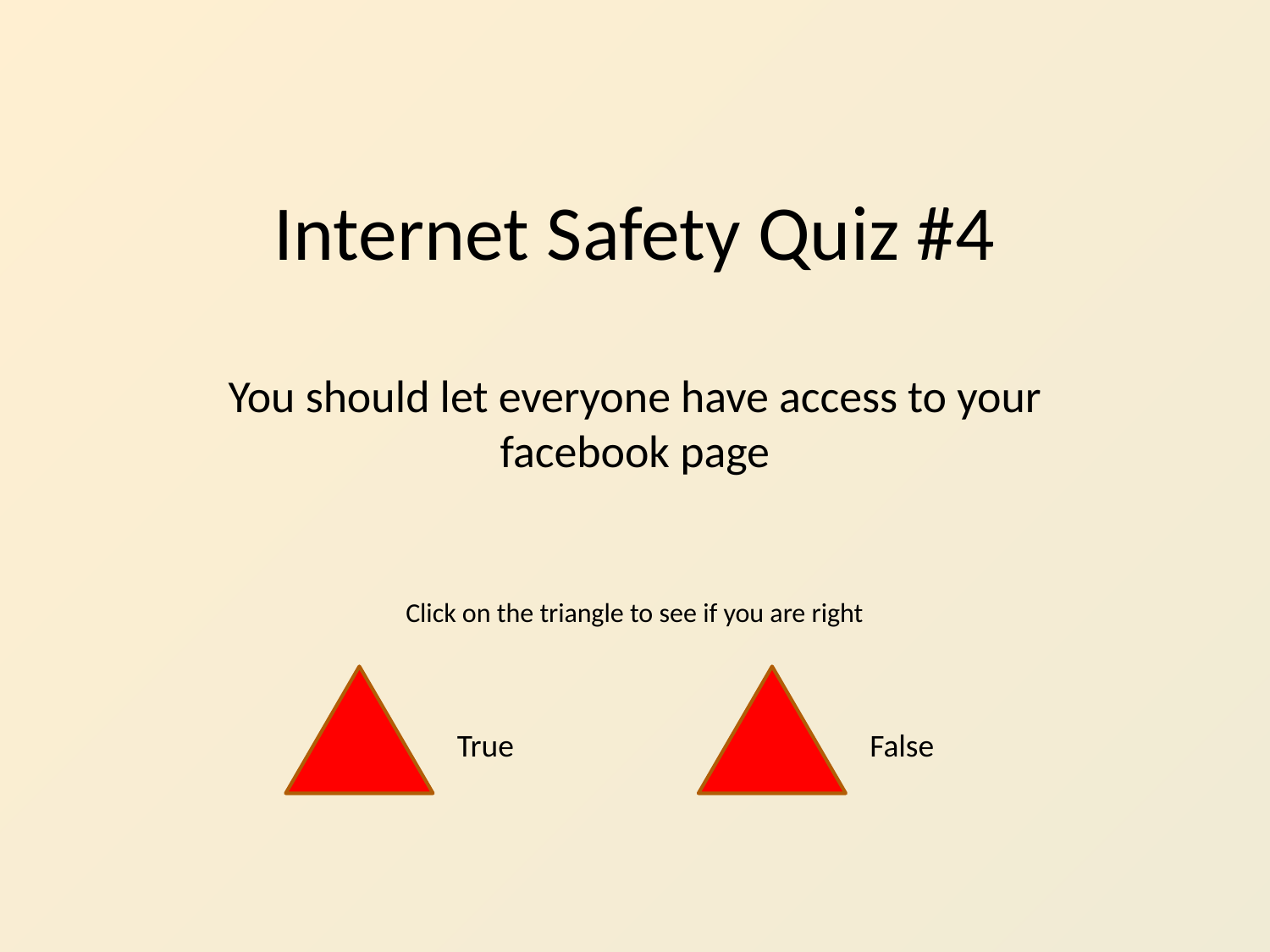

# Internet Safety Quiz #4

You should let everyone have access to your facebook page

Click on the triangle to see if you are right

True
False